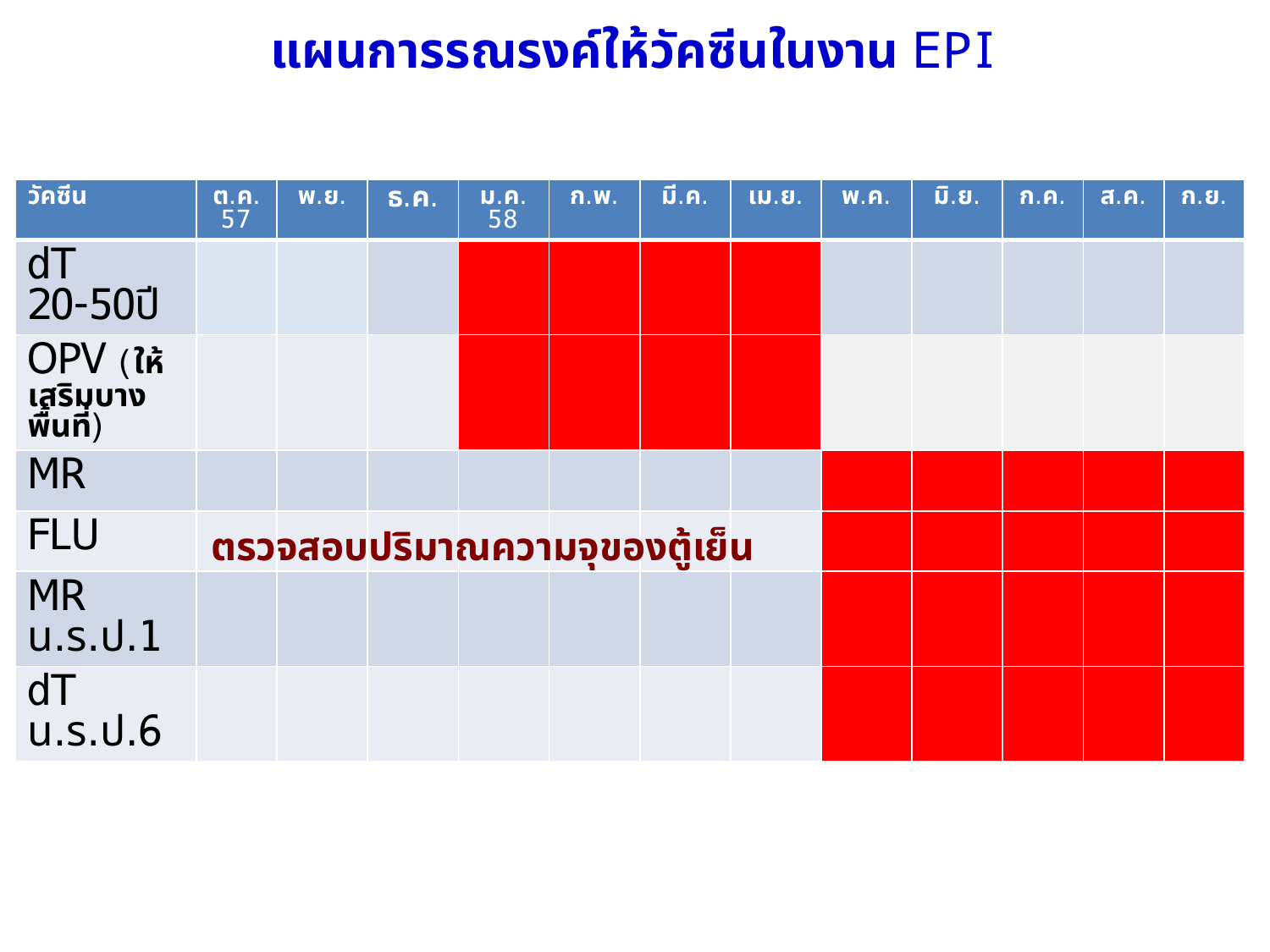

# แผนการรณรงค์ให้วัคซีนในงาน EPI
| วัคซีน | ต.ค. 57 | พ.ย. | ธ.ค. | ม.ค. 58 | ก.พ. | มี.ค. | เม.ย. | พ.ค. | มิ.ย. | ก.ค. | ส.ค. | ก.ย. |
| --- | --- | --- | --- | --- | --- | --- | --- | --- | --- | --- | --- | --- |
| dT 20-50ปี |  |  |  |  |  |  |  |  |  |  |  |  |
| OPV (ให้เสริมบางพื้นที่) |  |  |  |  |  |  |  |  |  |  |  |  |
| MR |  |  |  |  |  |  |  |  |  |  |  |  |
| FLU |  |  |  |  |  |  |  |  |  |  |  |  |
| MR น.ร.ป.1 |  |  |  |  |  |  |  |  |  |  |  |  |
| dT น.ร.ป.6 |  |  |  |  |  |  |  |  |  |  |  |  |
ตรวจสอบปริมาณความจุของตู้เย็น